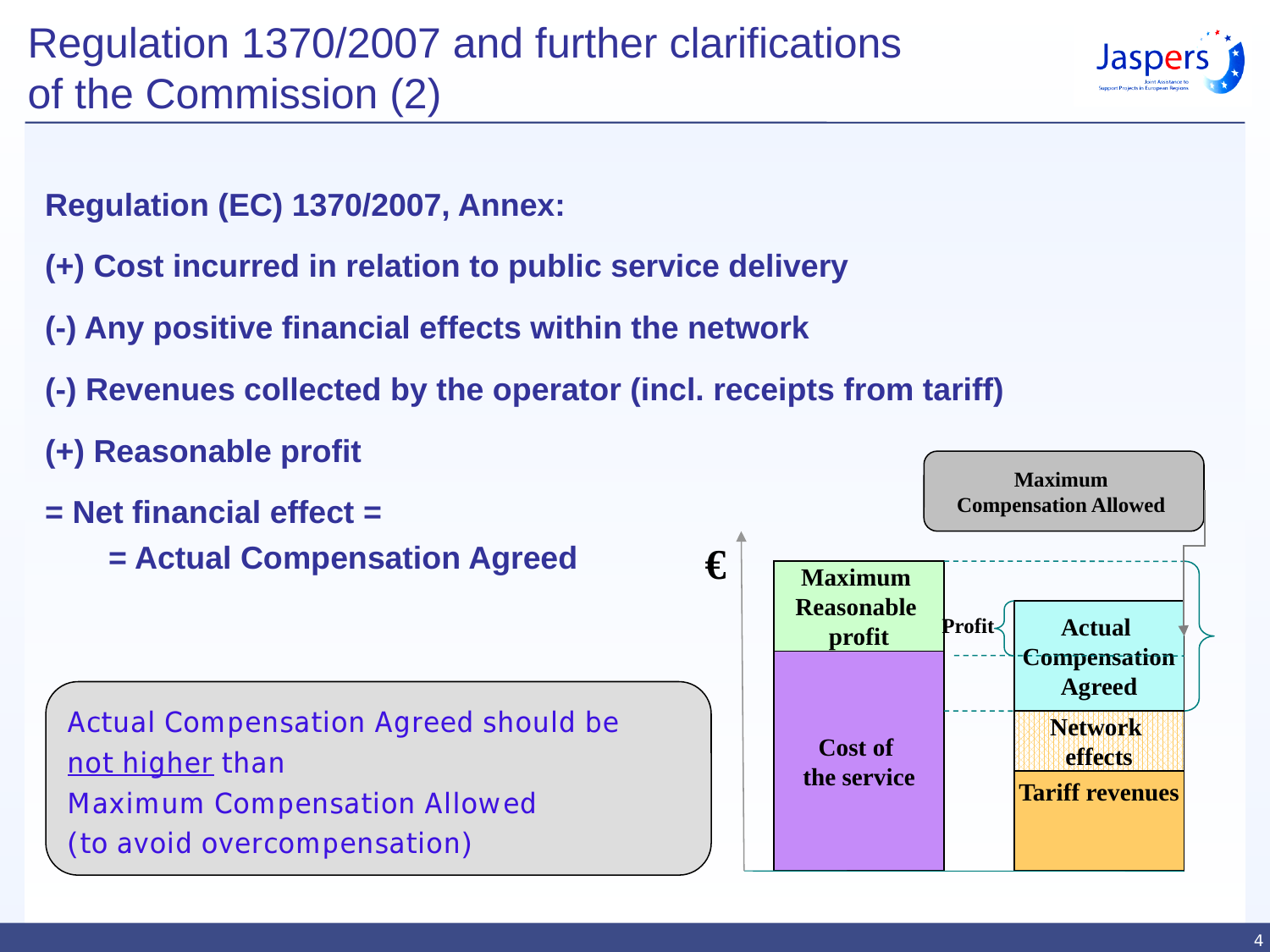

# Regulation 1370/2007 and further clarifications of the Commission (2)
Regulation (EC) 1370/2007, Annex:
(+) Cost incurred in relation to public service delivery
(-) Any positive financial effects within the network
(-) Revenues collected by the operator (incl. receipts from tariff)
(+) Reasonable profit
= Net financial effect =
= Actual Compensation Agreed
Maximum
Compensation Allowed
€

Maximum
Reasonable
profit

Actual
Compensation
Agreed
Cost of
the service

Tariff revenues
Network
effects

Profit

Actual Compensation Agreed should be
not higher than
Maximum Compensation Allowed
(to avoid overcompensation)
4